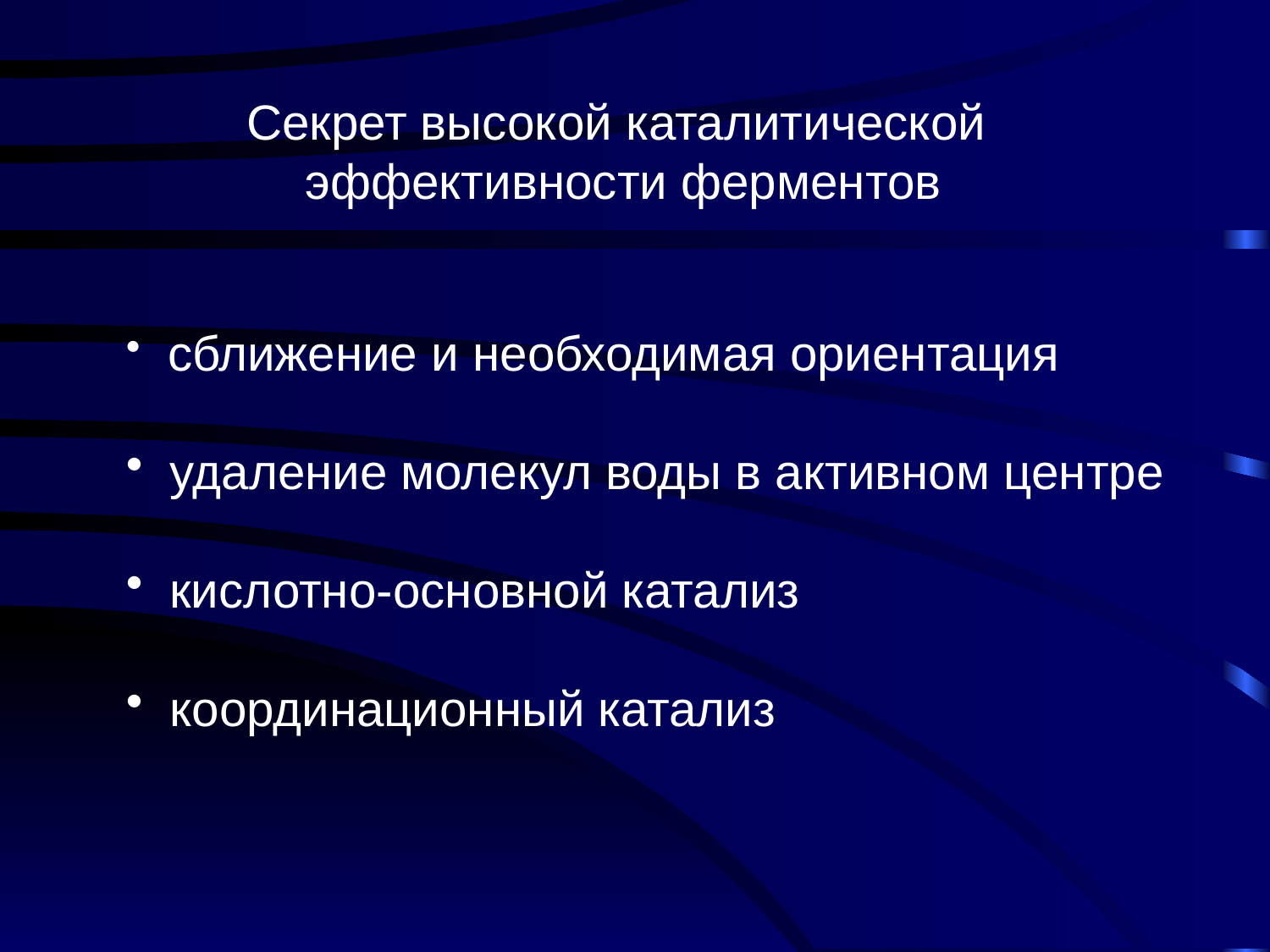

Секрет высокой каталитической
эффективности ферментов
 сближение и необходимая ориентация

 удаление молекул воды в активном центре

 кислотно-основной катализ

 координационный катализ